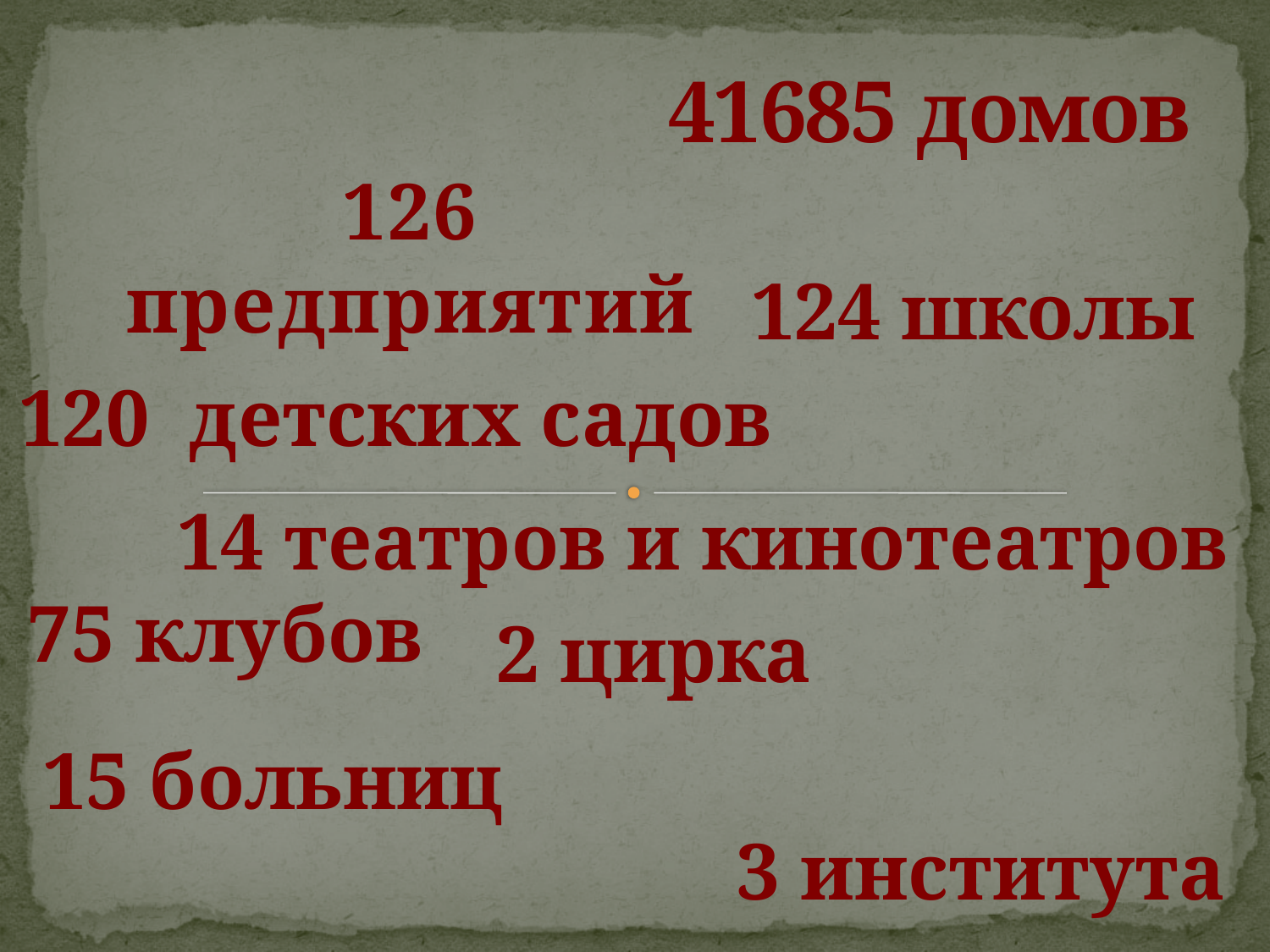

# 41685 домов
126 предприятий
124 школы
120  детских садов
14 театров и кинотеатров
75 клубов
2 цирка
15 больниц
3 института